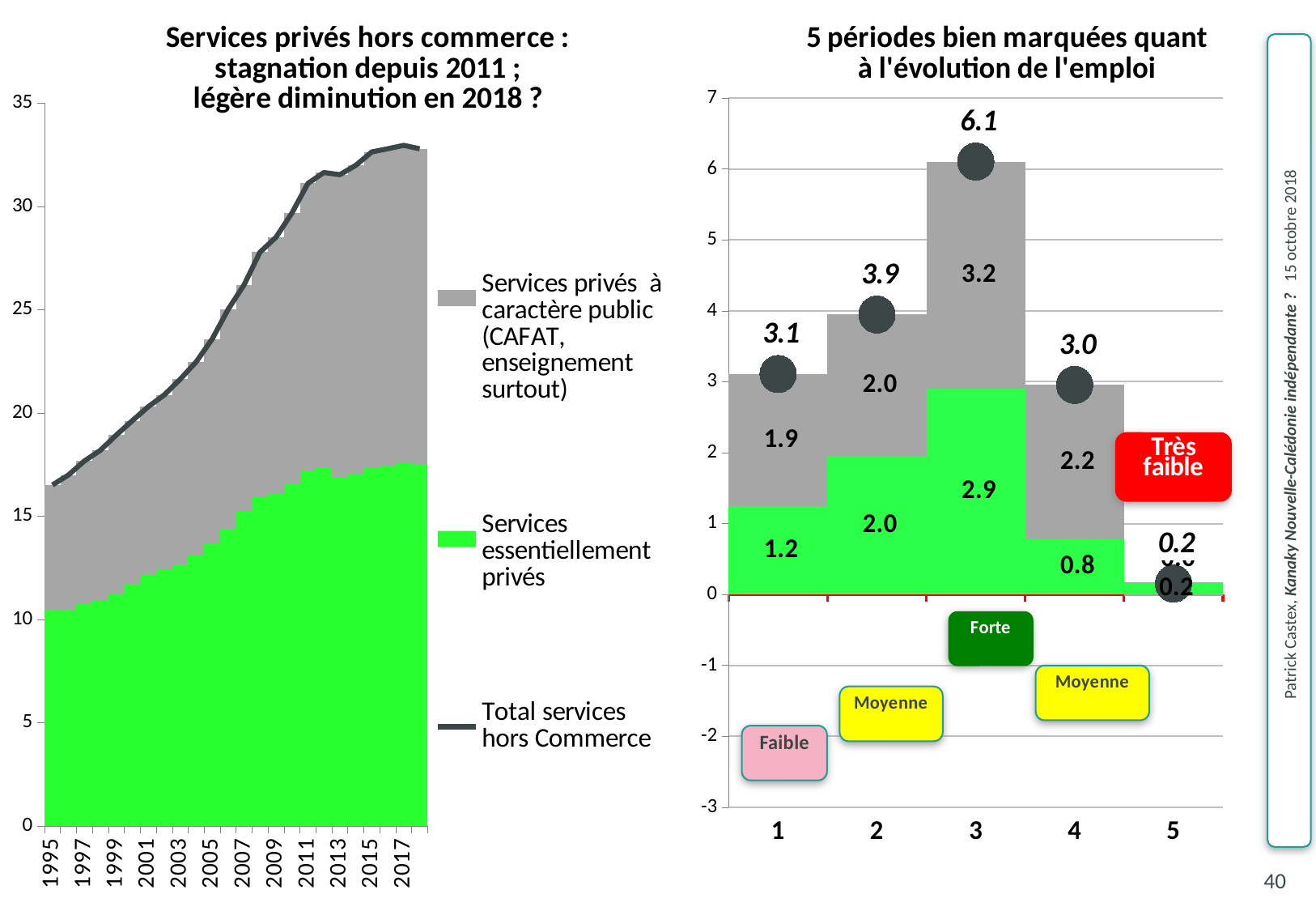

### Chart: Services privés hors commerce :
stagnation depuis 2011 ;
légère diminution en 2018 ?

| Category | Services essentiellement privés | Services privés  à caractère public (CAFAT, enseignement surtout) | Total services hors Commerce |
|---|---|---|---|
| 1995 | 10.4677375 | 6.046674404761906 | 16.5144119047619 |
| 1996 | 10.49229950396825 | 6.502596329365073 | 16.99489583333332 |
| 1997 | 10.72959057539683 | 6.944007638888888 | 17.67359821428571 |
| 1998 | 10.90941775793651 | 7.28323938492064 | 18.19265714285714 |
| 1999 | 11.22822470238095 | 7.701778273809523 | 18.93000297619048 |
| 2000 | 11.71452103174603 | 7.90991319444445 | 19.62443422619047 |
| 2001 | 12.16343412698413 | 8.13787083333333 | 20.30130496031746 |
| 2002 | 12.39284543650794 | 8.48234325396826 | 20.87518869047619 |
| 2003 | 12.63527876984127 | 8.99594503968254 | 21.63122380952381 |
| 2004 | 13.08706785714286 | 9.38233095238095 | 22.46939880952375 |
| 2005 | 13.67419345238095 | 9.898502976190475 | 23.57269642857143 |
| 2006 | 14.3749013888889 | 10.63036587301587 | 25.00526726190476 |
| 2007 | 15.20415535714286 | 10.99496369047619 | 26.19911904761905 |
| 2008 | 15.93566448412698 | 11.84593065476191 | 27.78159513888889 |
| 2009 | 16.06668382936508 | 12.43664057539683 | 28.50332440476188 |
| 2010 | 16.58115515873016 | 13.09604017857143 | 29.6771953373016 |
| 2011 | 17.21133251262626 | 13.89998177308802 | 31.11131428571429 |
| 2012 | 17.32163988095238 | 14.31455922619047 | 31.63619910714286 |
| 2013 | 16.88698720238095 | 14.64382410714286 | 31.53081130952381 |
| 2014 | 17.03007340367965 | 14.95839802489177 | 31.98847142857142 |
| 2015 | 17.35577229437228 | 15.27705657467533 | 32.63282886904759 |
| 2016 | 17.45895046897547 | 15.32726371753247 | 32.78621418650793 |
| 2017 | 17.61256636002886 | 15.34023651695527 | 32.95280287698413 |
| Est 2018 | 17.52526291577552 | 15.26163274075354 | 32.78689565652907 |

### Chart: 5 périodes bien marquées quant à l'évolution de l'emploi

| Category | Services essentiellemens privés | Services essentiellemens publics | Total services hors Commerce |
|---|---|---|---|